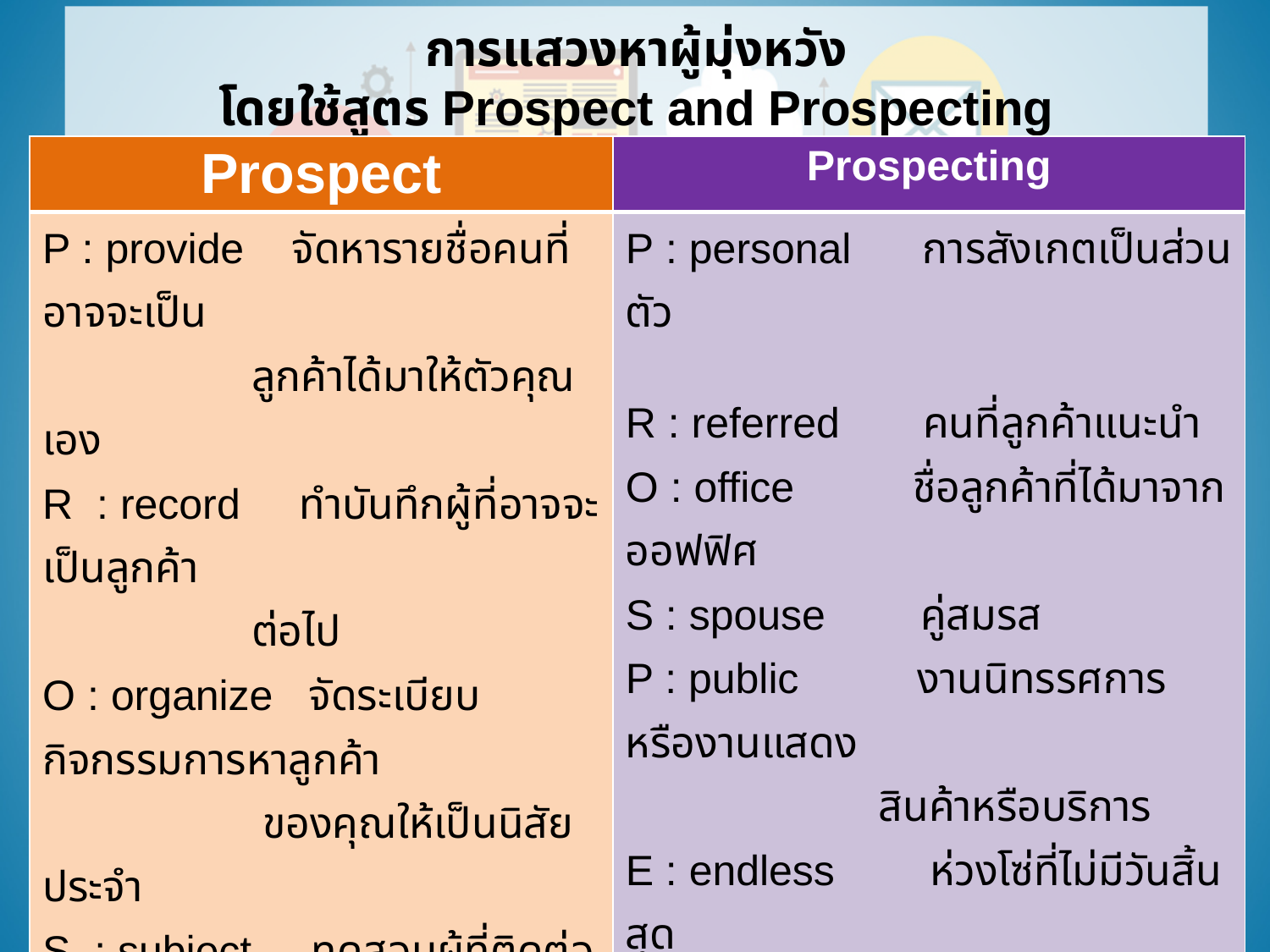

# การแสวงหาผู้มุ่งหวัง โดยใช้สูตร Prospect and Prospecting
| Prospect | Prospecting |
| --- | --- |
| P : provide จัดหารายชื่อคนที่อาจจะเป็น ลูกค้าได้มาให้ตัวคุณเอง R : record ทำบันทึกผู้ที่อาจจะเป็นลูกค้า ต่อไป O : organize จัดระเบียบกิจกรรมการหาลูกค้า ของคุณให้เป็นนิสัยประจำ S : subject ทดสอบผู้ที่ติดต่อว่าอาจจะเป็น ลูกค้า P : plan วางโครงการหาลูกค้าของคุณ ด้วยวิธีใด E : exercise ฝึกจินตนาการของคุณ C : collect รวบรวมรายชื่อคนที่ลูกค้า แนะนำทุกคน T : train ฝึกตนเองให้กำจัด china egg | P : personal การสังเกตเป็นส่วนตัว R : referred คนที่ลูกค้าแนะนำ O : office ชื่อลูกค้าที่ได้มาจากออฟฟิศ S : spouse คู่สมรส P : public งานนิทรรศการหรืองานแสดง สินค้าหรือบริการ E : endless ห่วงโซ่ที่ไม่มีวันสิ้นสุด C : cold การไปเยี่ยมลูกค้าทั่วหมด ทุกคนในตำบลหนึ่ง ๆ T : through หุ้นส่วนที่เราจ่ายเงินไป I : influence ศูนย์อินทธิพล N : names ชื่อในรายการ G : groups กลุ่มคนที่มาชุมนุมกัน |